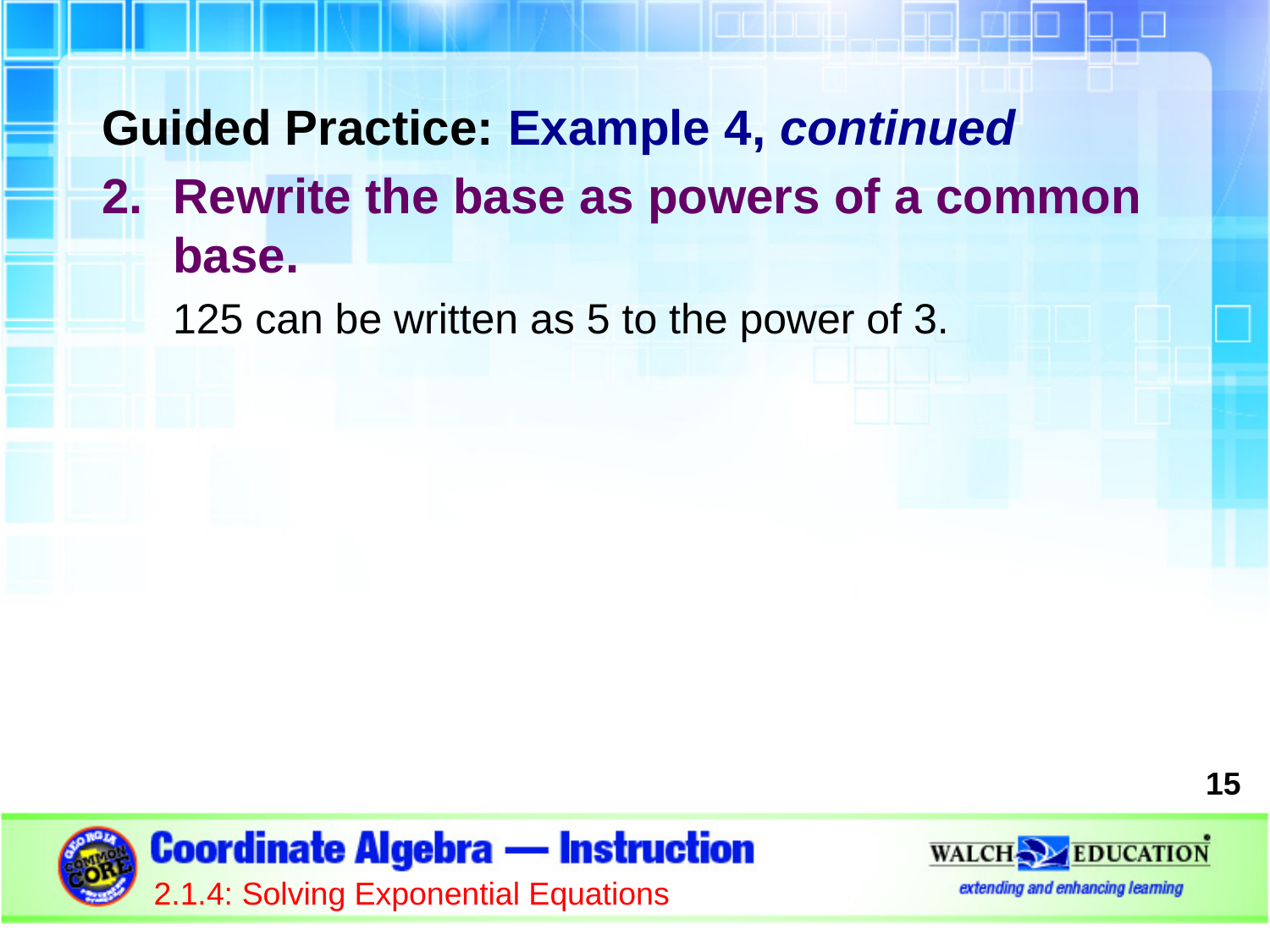

Guided Practice: Example 4, continued
Rewrite the base as powers of a common base.
125 can be written as 5 to the power of 3.
15
2.1.4: Solving Exponential Equations